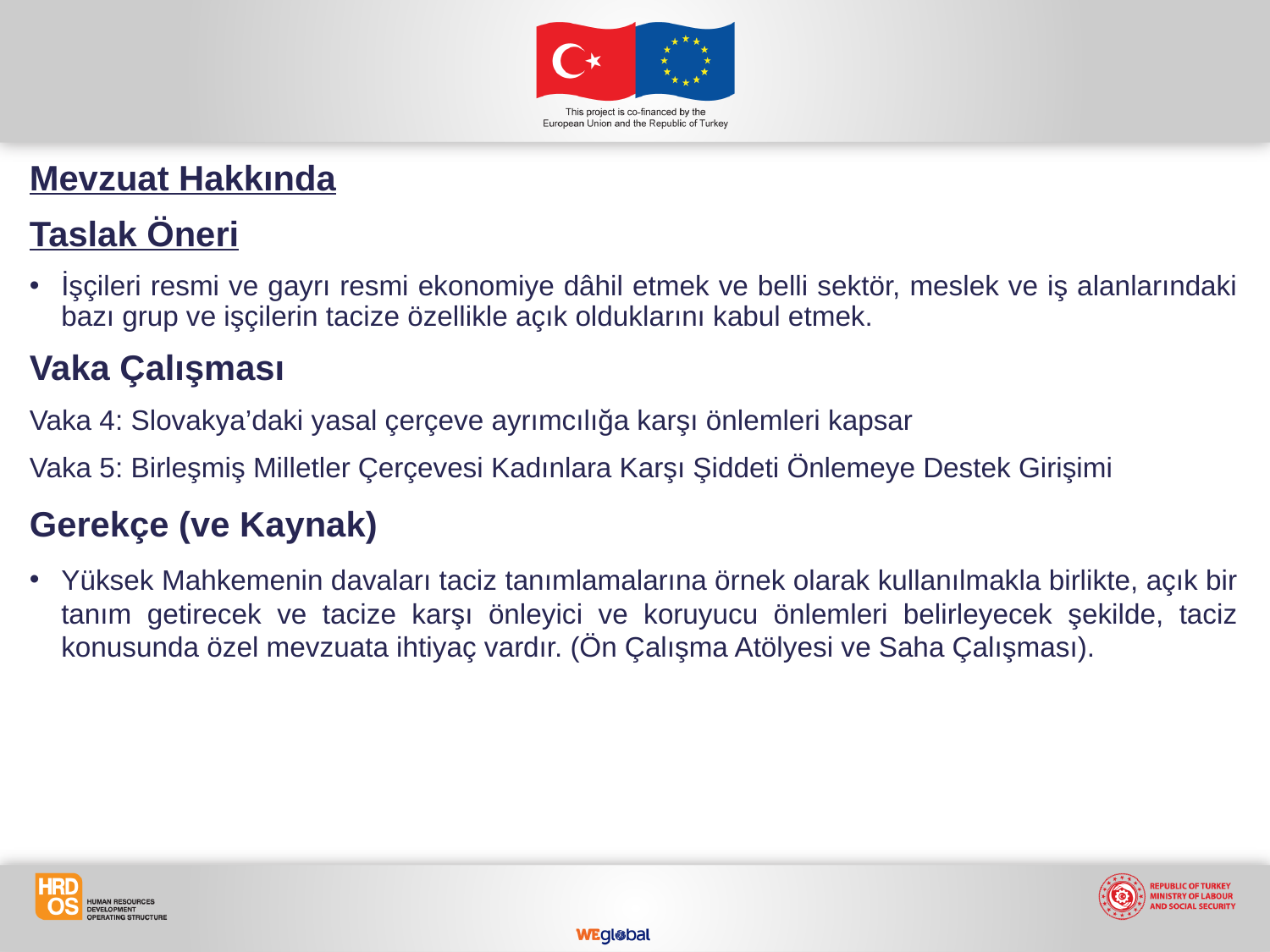

Mevzuat Hakkında
Taslak Öneri
İşçileri resmi ve gayrı resmi ekonomiye dâhil etmek ve belli sektör, meslek ve iş alanlarındaki bazı grup ve işçilerin tacize özellikle açık olduklarını kabul etmek.
Vaka Çalışması
Vaka 4: Slovakya’daki yasal çerçeve ayrımcılığa karşı önlemleri kapsar
Vaka 5: Birleşmiş Milletler Çerçevesi Kadınlara Karşı Şiddeti Önlemeye Destek Girişimi
Gerekçe (ve Kaynak)
Yüksek Mahkemenin davaları taciz tanımlamalarına örnek olarak kullanılmakla birlikte, açık bir tanım getirecek ve tacize karşı önleyici ve koruyucu önlemleri belirleyecek şekilde, taciz konusunda özel mevzuata ihtiyaç vardır. (Ön Çalışma Atölyesi ve Saha Çalışması).